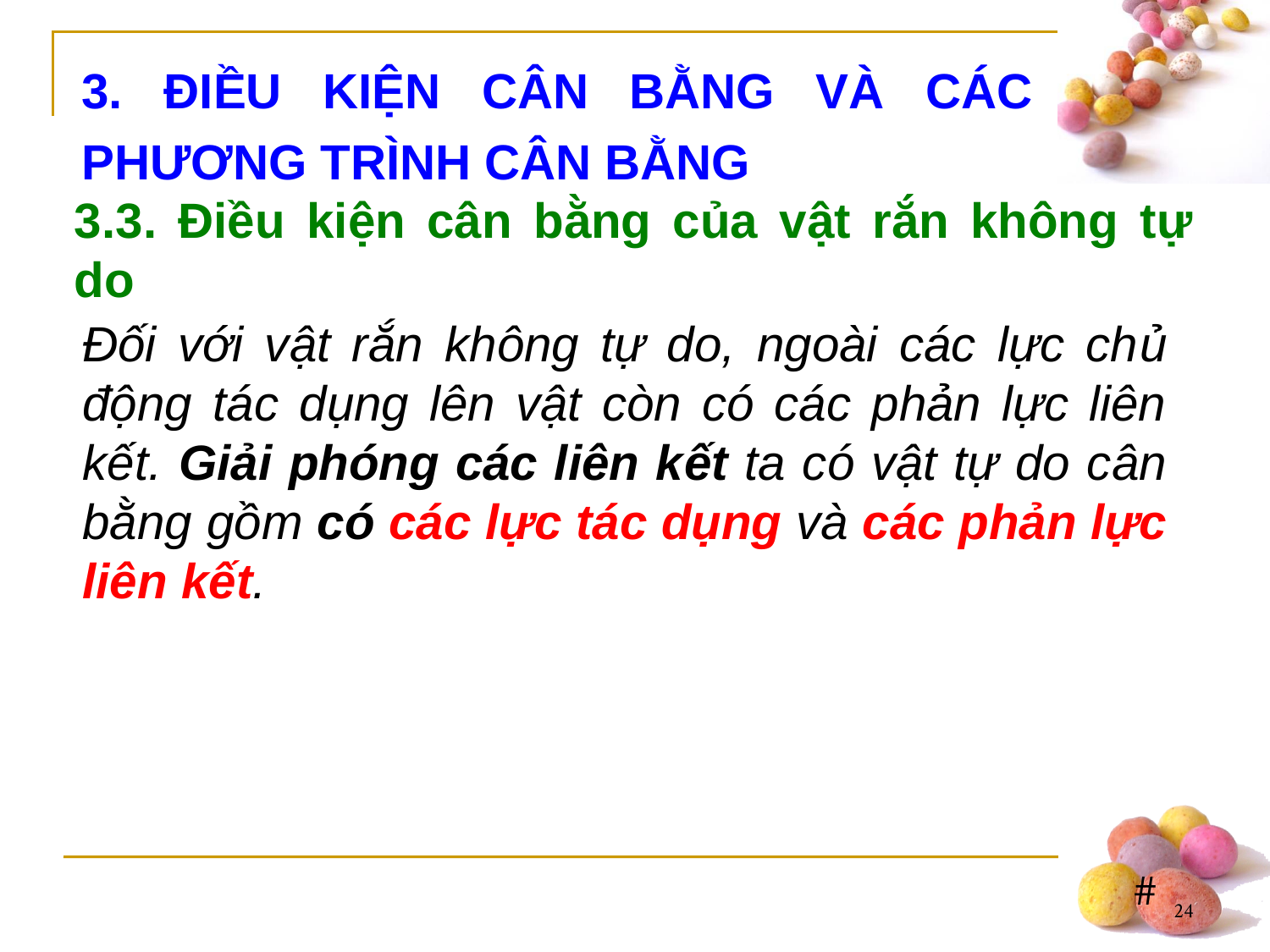

3. ĐIỀU KIỆN CÂN BẰNG VÀ CÁC PHƯƠNG TRÌNH CÂN BẰNG
3.3. Điều kiện cân bằng của vật rắn không tự do
Đối với vật rắn không tự do, ngoài các lực chủ động tác dụng lên vật còn có các phản lực liên kết. Giải phóng các liên kết ta có vật tự do cân bằng gồm có các lực tác dụng và các phản lực liên kết.
24